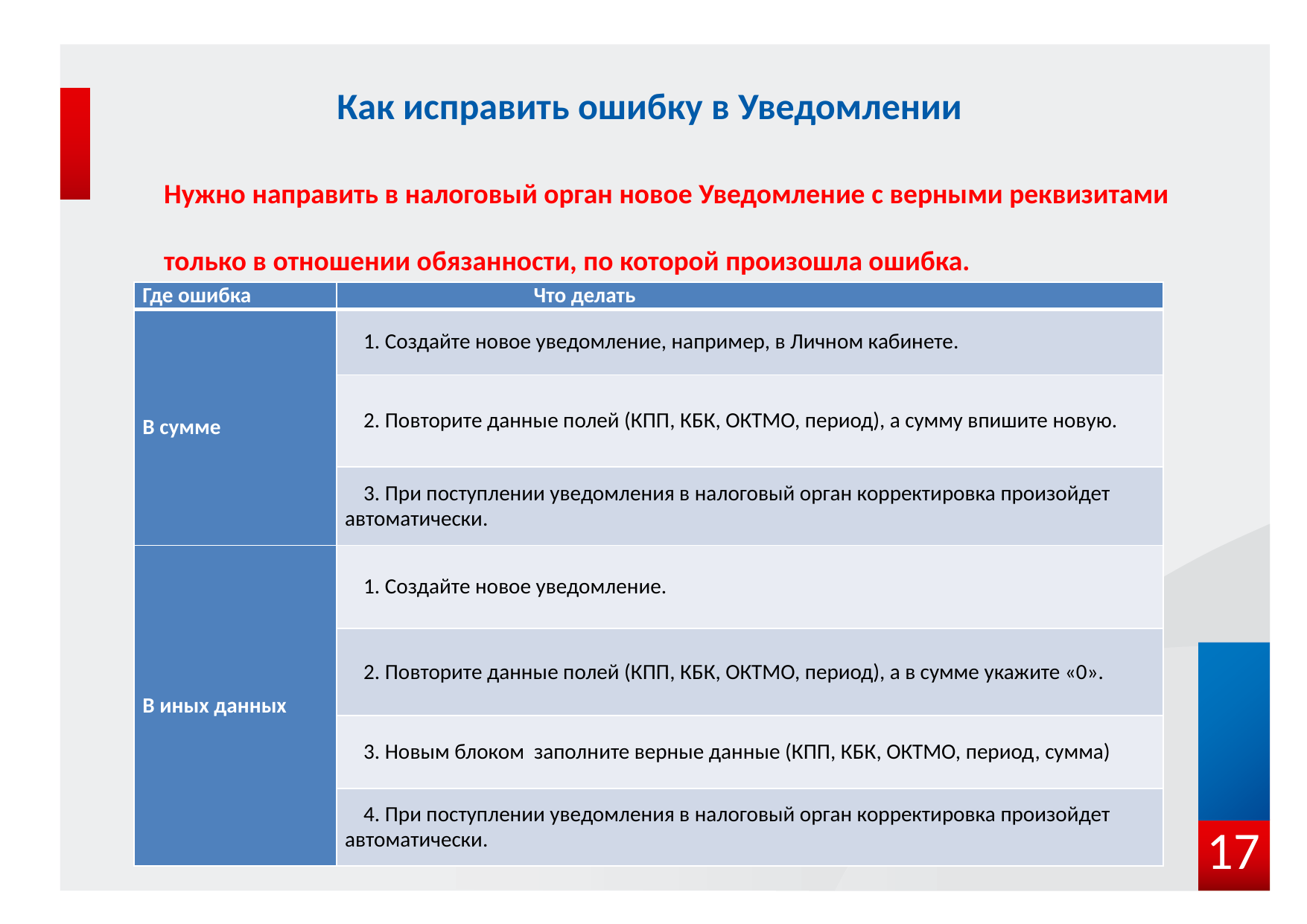

# Как исправить ошибку в Уведомлении

Нужно направить в налоговый орган новое Уведомление с верными реквизитами
только в отношении обязанности, по которой произошла ошибка.
| Где ошибка | Что делать |
| --- | --- |
| В сумме | 1. Создайте новое уведомление, например, в Личном кабинете. |
|  | 2. Повторите данные полей (КПП, КБК, ОКТМО, период), а сумму впишите новую. |
|  | 3. При поступлении уведомления в налоговый орган корректировка произойдет автоматически. |
| В иных данных | 1. Создайте новое уведомление. |
|  | 2. Повторите данные полей (КПП, КБК, ОКТМО, период), а в сумме укажите «0». |
|  | 3. Новым блоком заполните верные данные (КПП, КБК, ОКТМО, период, сумма) |
|  | 4. При поступлении уведомления в налоговый орган корректировка произойдет автоматически. |
17